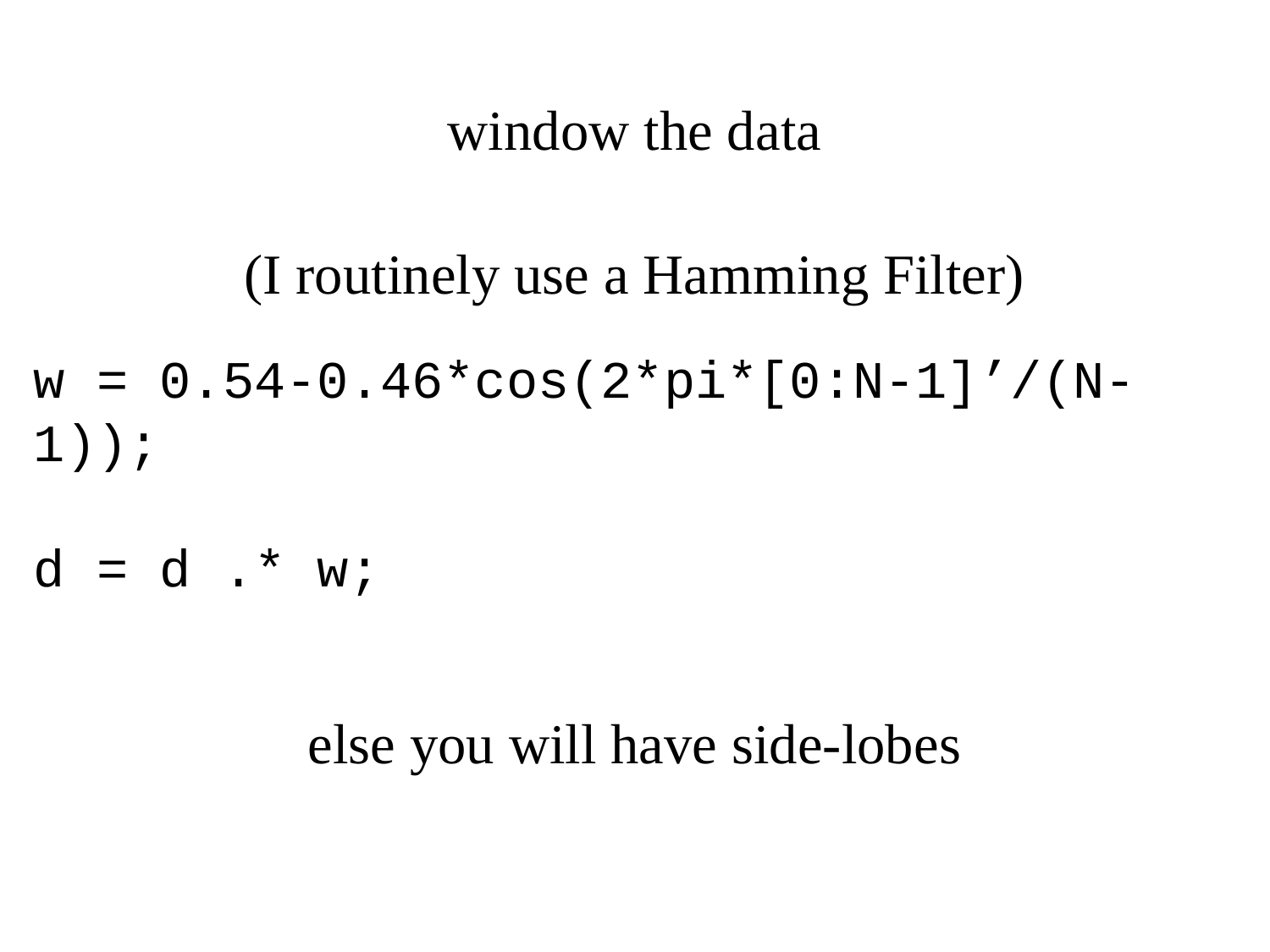

window the data

(I routinely use a Hamming Filter)
# w = 0.54-0.46*cos(2*pi*[0:N-1]’/(N-1)); d = d .* w;
else you will have side-lobes